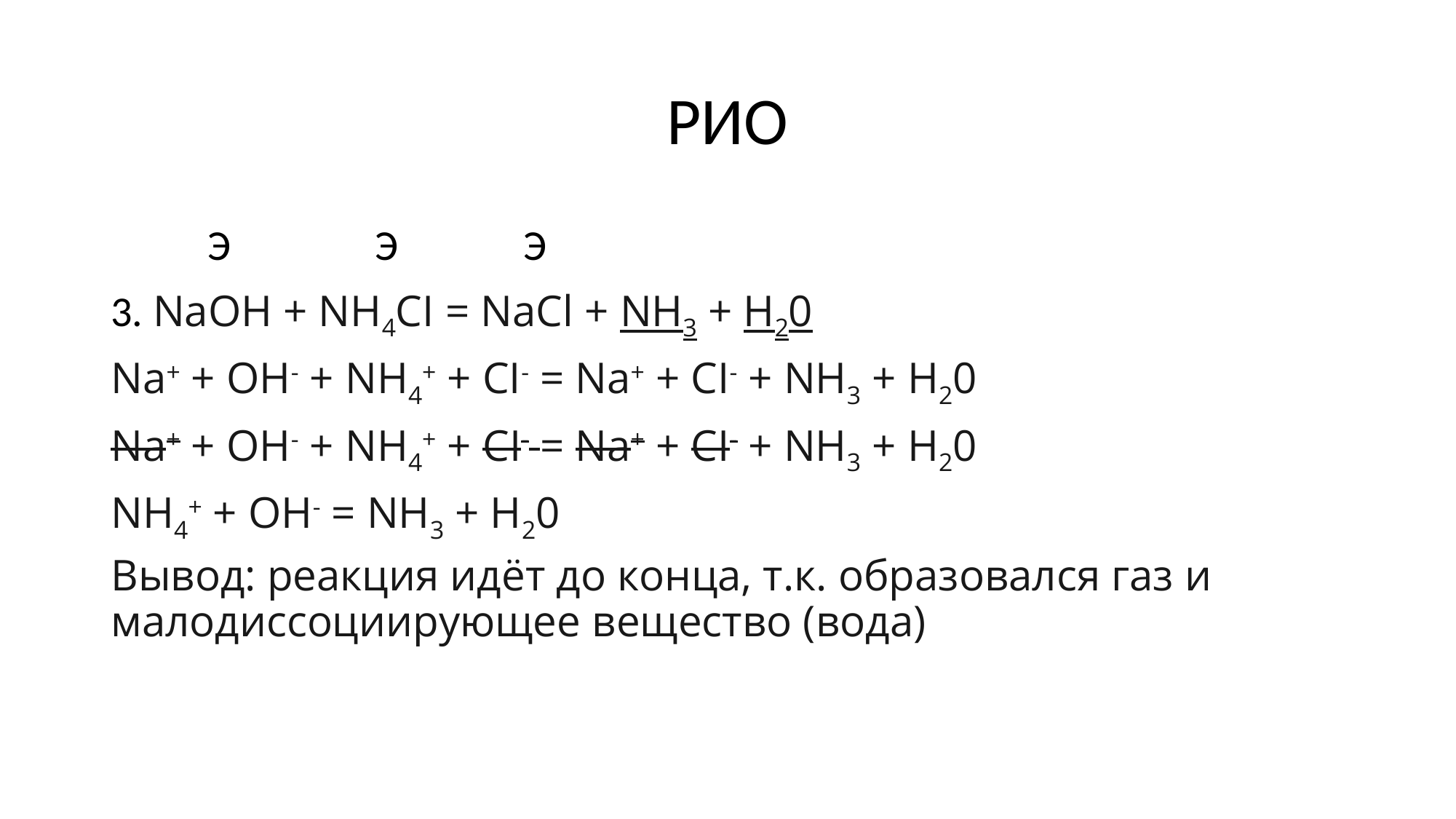

# РИО
          Э               Э             Э
3. NaOH + NH4CI = NaCl + NH3 + Н20
Na+ + ОН- + NH4+ + CI- = Na+ + CI- + NH3 + Н20
Na+ + ОН- + NH4+ + CI- = Na+ + CI- + NH3 + Н20
NH4+ + OH- = NH3 + Н20
Вывод: реакция идёт до конца, т.к. образовался газ и малодиссоциирующее вещество (вода)